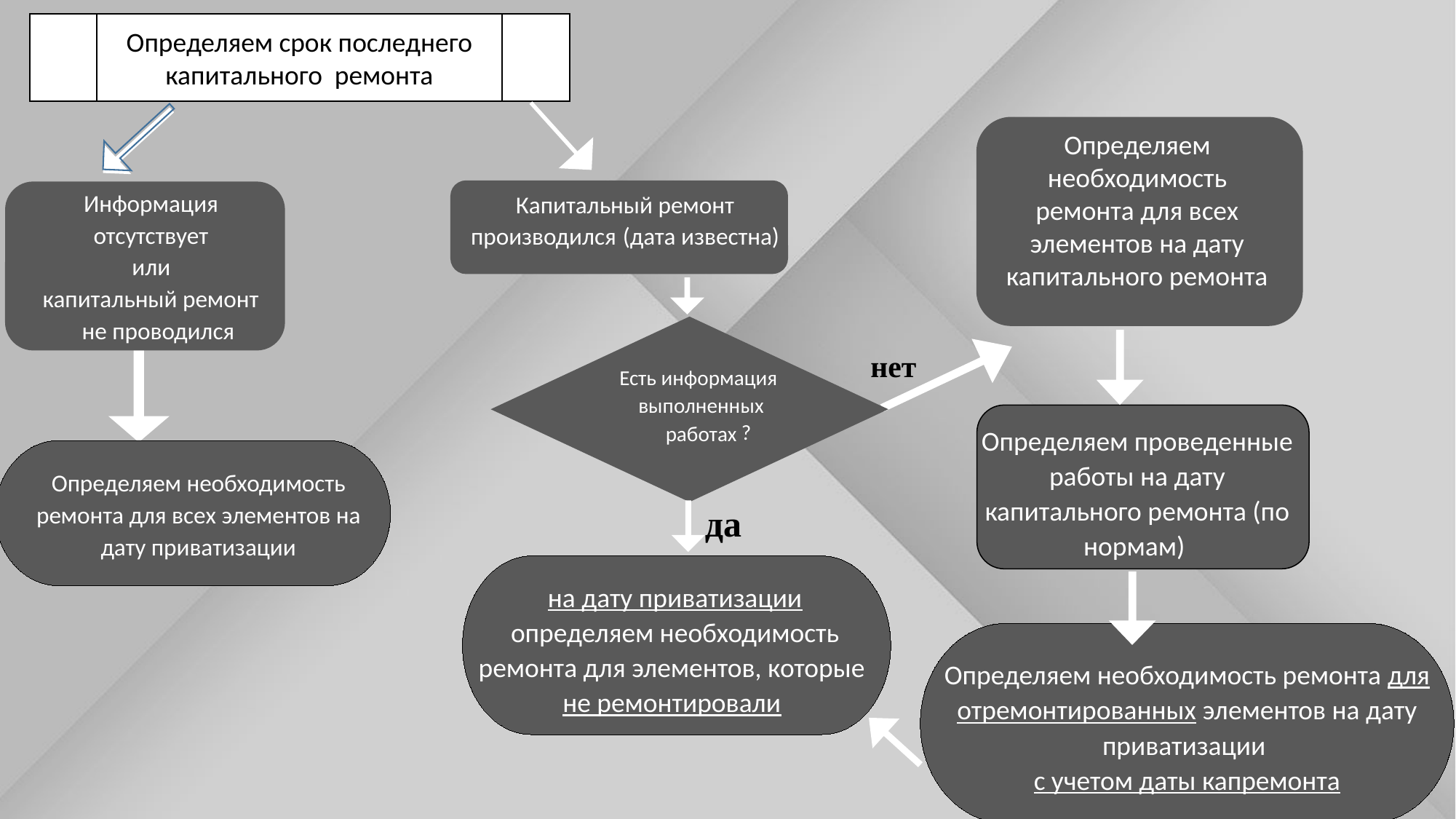

Определяем срок последнего капитального  ремонта

Информация
Капитальный ремонт

отсутствует
производился
(дата известна)

или

капитальный ремонт

не проводился

нет

Есть информация

выполненных

?
работах

Определяем необходимость

ремонта для всех элементов на
да

дату приватизации

Определяем необходимость ремонта для всех элементов на дату капитального ремонта

Определяем проведенные работы на дату капитального ремонта (по нормам)
на дату приватизации
определяем необходимость ремонта для элементов, которые
не ремонтировали

Определяем необходимость ремонта для отремонтированных элементов на дату приватизации
с учетом даты капремонта